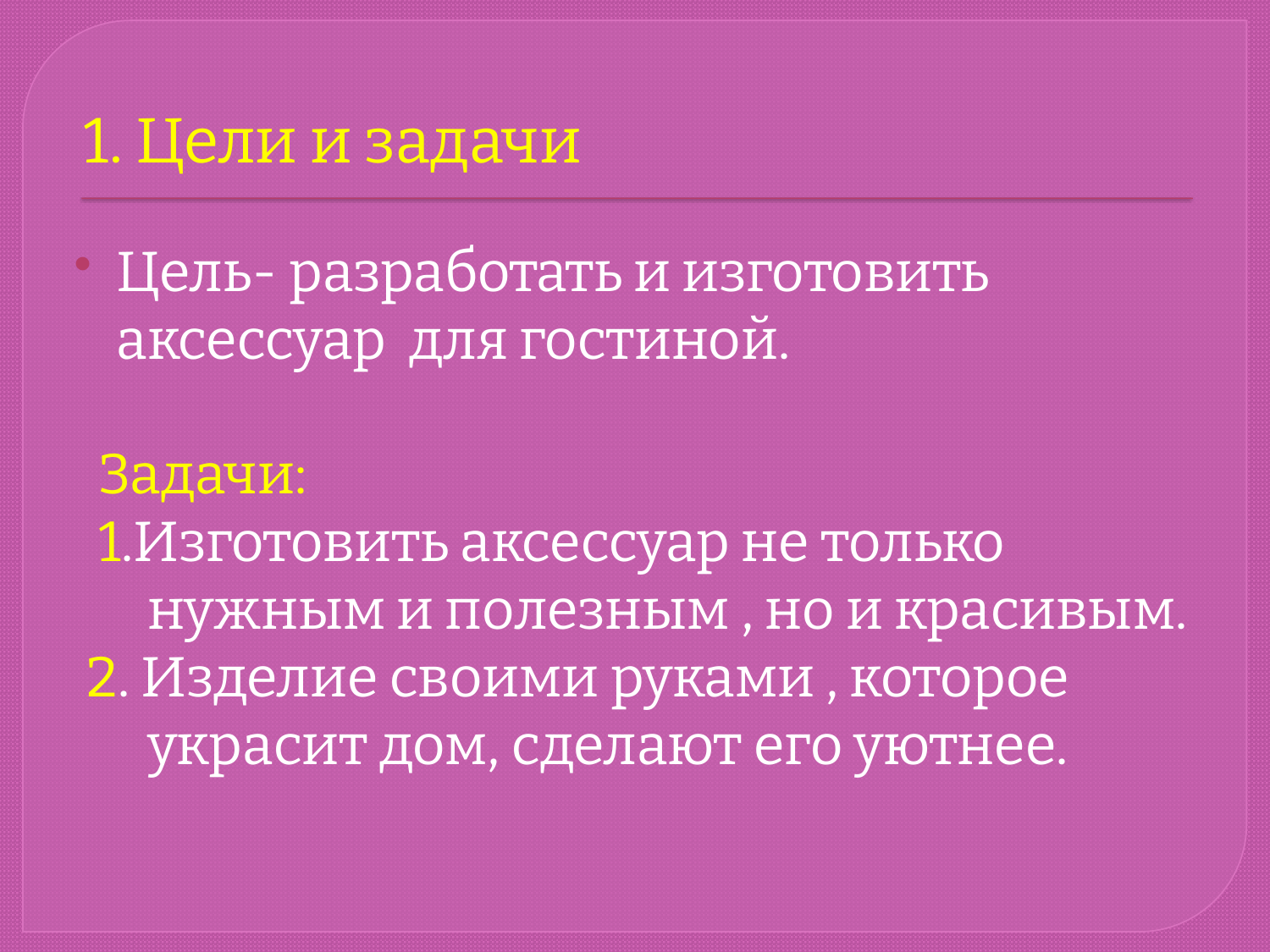

# 1. Цели и задачи
Цель- разработать и изготовить аксессуар  для гостиной.

  Задачи:
  1.Изготовить аксессуар не только нужным и полезным , но и красивым.
 2. Изделие своими руками , которое украсит дом, сделают его уютнее.